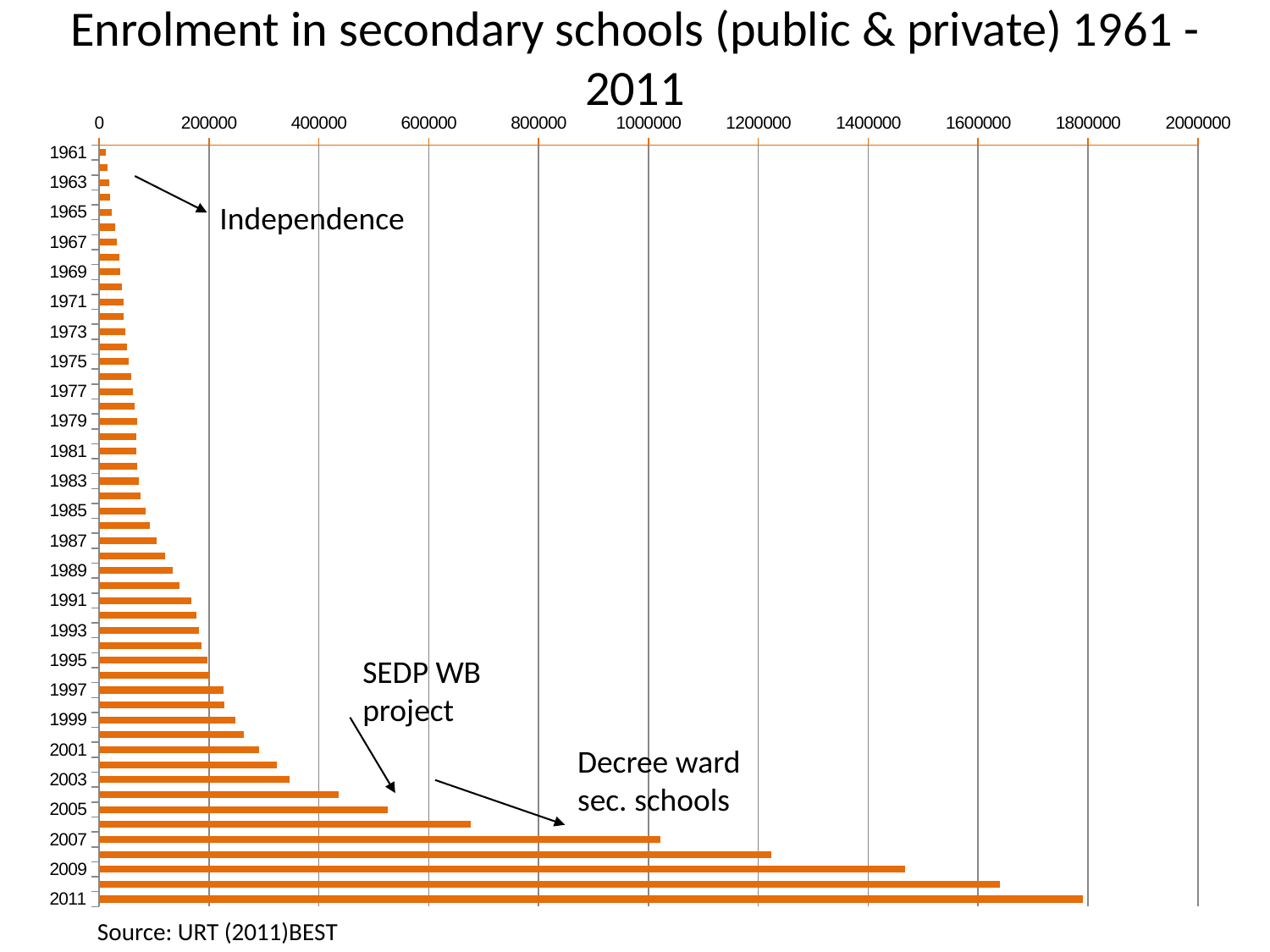

9
Enrolment in secondary schools (public & private) 1961 - 2011

### Chart

| Category | Enrolment |
|---|---|
| 1961 | 11832.0 |
| 1962 | 14175.0 |
| 1963 | 17275.0 |
| 1964 | 19897.0 |
| 1965 | 22980.0 |
| 1966 | 27622.0 |
| 1967 | 31542.0 |
| 1968 | 35614.0 |
| 1969 | 38058.0 |
| 1970 | 41178.0 |
| 1971 | 43352.0 |
| 1972 | 43771.0 |
| 1973 | 47127.0 |
| 1974 | 50292.0 |
| 1975 | 52260.0 |
| 1976 | 57143.0 |
| 1977 | 61178.0 |
| 1978 | 64192.0 |
| 1979 | 68301.0 |
| 1980 | 67296.0 |
| 1981 | 67602.0 |
| 1982 | 69144.0 |
| 1983 | 71219.0 |
| 1984 | 74208.0 |
| 1985 | 83098.0 |
| 1986 | 91742.0 |
| 1987 | 104046.0 |
| 1988 | 118810.0 |
| 1989 | 132485.0 |
| 1990 | 145242.0 |
| 1991 | 166812.0 |
| 1992 | 175776.0 |
| 1993 | 180899.0 |
| 1994 | 186246.0 |
| 1995 | 196375.0 |
| 1996 | 199093.0 |
| 1997 | 225607.0 |
| 1998 | 226903.0 |
| 1999 | 247579.0 |
| 2000 | 261951.0 |
| 2001 | 289699.0 |
| 2002 | 323318.0 |
| 2003 | 345441.0 |
| 2004 | 435599.0 |
| 2005 | 524325.0 |
| 2006 | 675672.0 |
| 2007 | 1020510.0 |
| 2008 | 1222403.0 |
| 2009 | 1466402.0 |
| 2010 | 1638699.0 |
| 2011 | 1789547.0 |
Independence
SEDP WB project

Decree ward sec. schools

Source: URT (2011)BEST